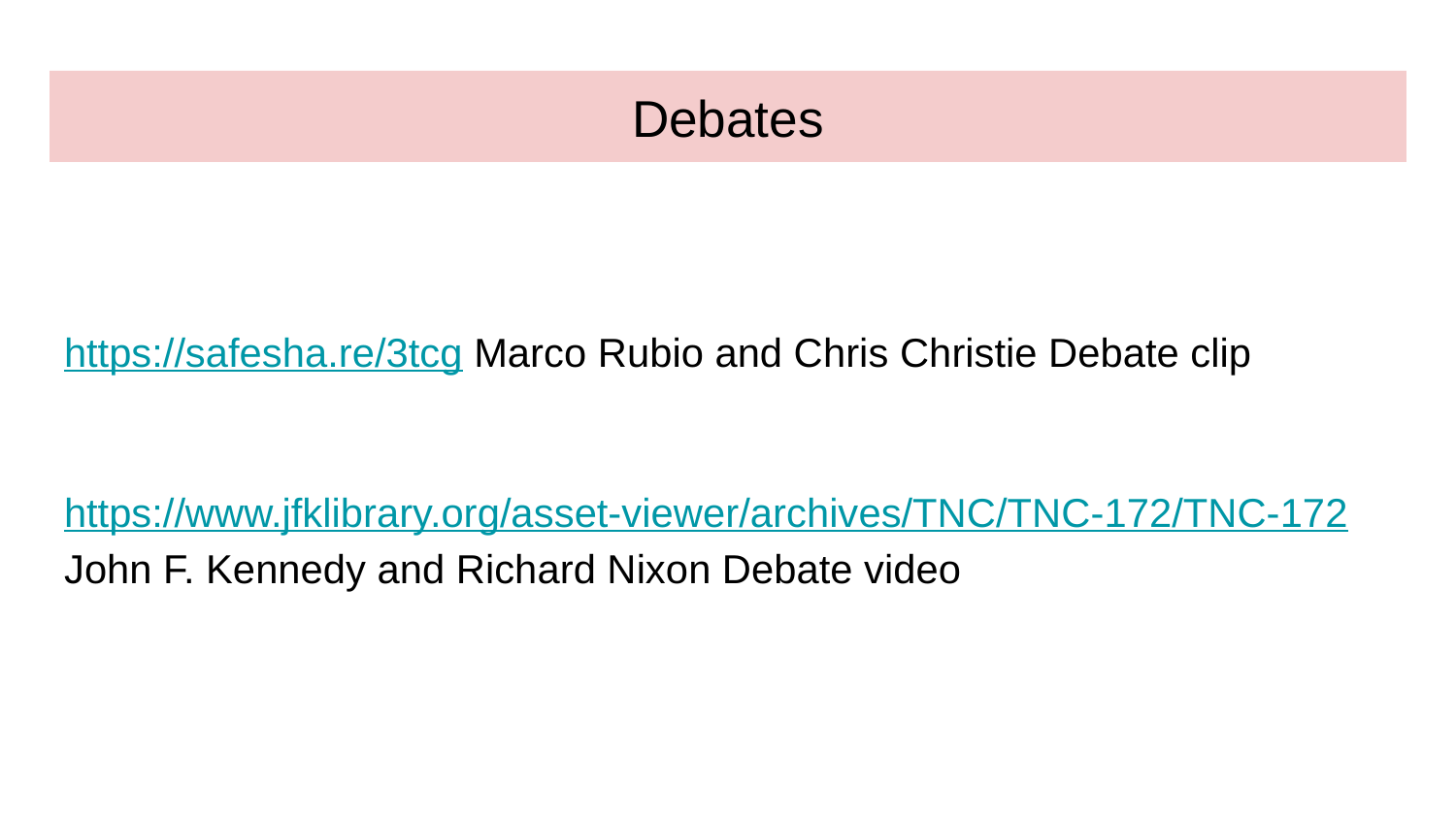

# Debates
https://safesha.re/3tcg Marco Rubio and Chris Christie Debate clip

https://www.jfklibrary.org/asset-viewer/archives/TNC/TNC-172/TNC-172 John F. Kennedy and Richard Nixon Debate video